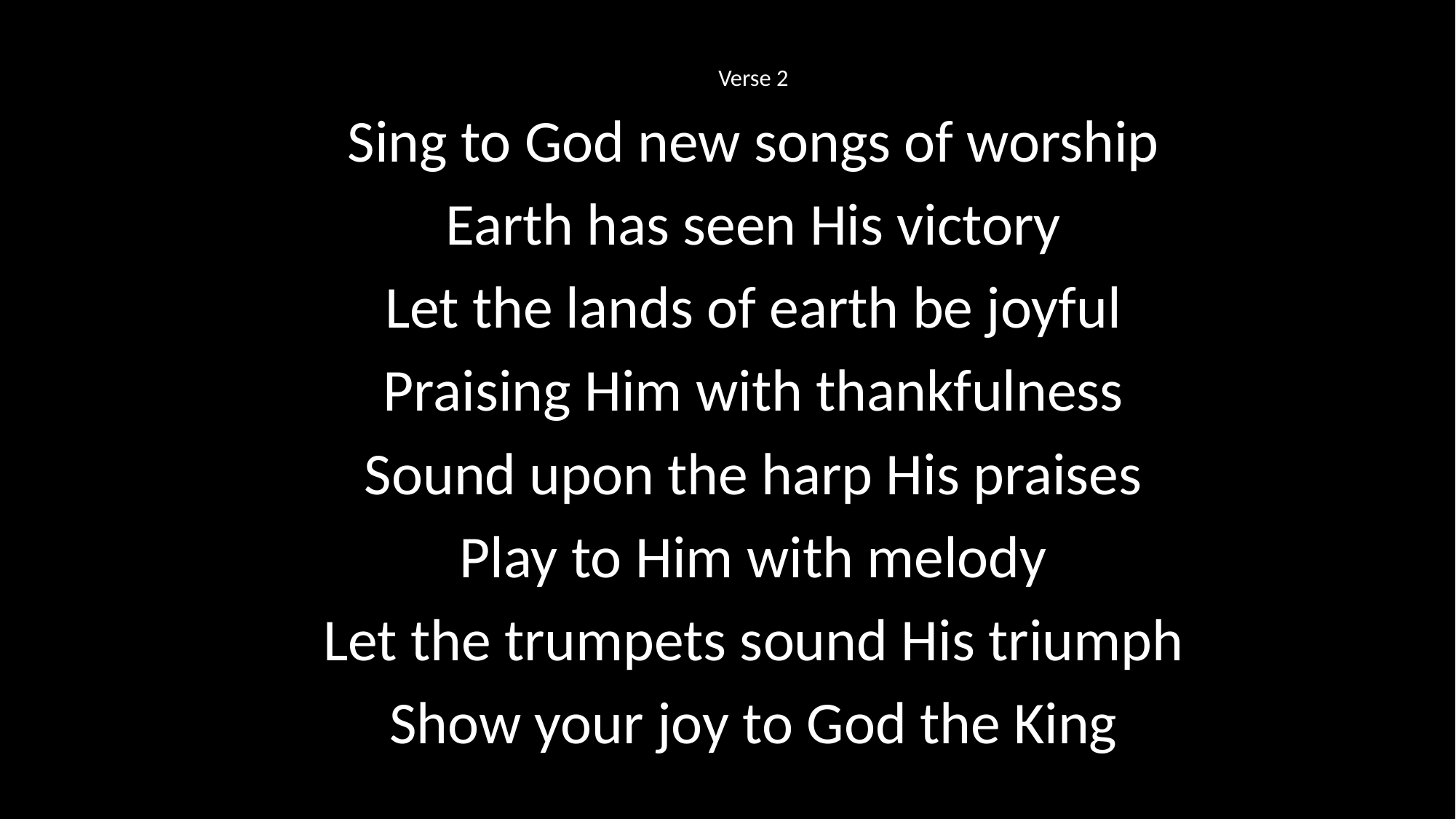

Verse 2
Sing to God new songs of worship
Earth has seen His victory
Let the lands of earth be joyful
Praising Him with thankfulness
Sound upon the harp His praises
Play to Him with melody
Let the trumpets sound His triumph
Show your joy to God the King